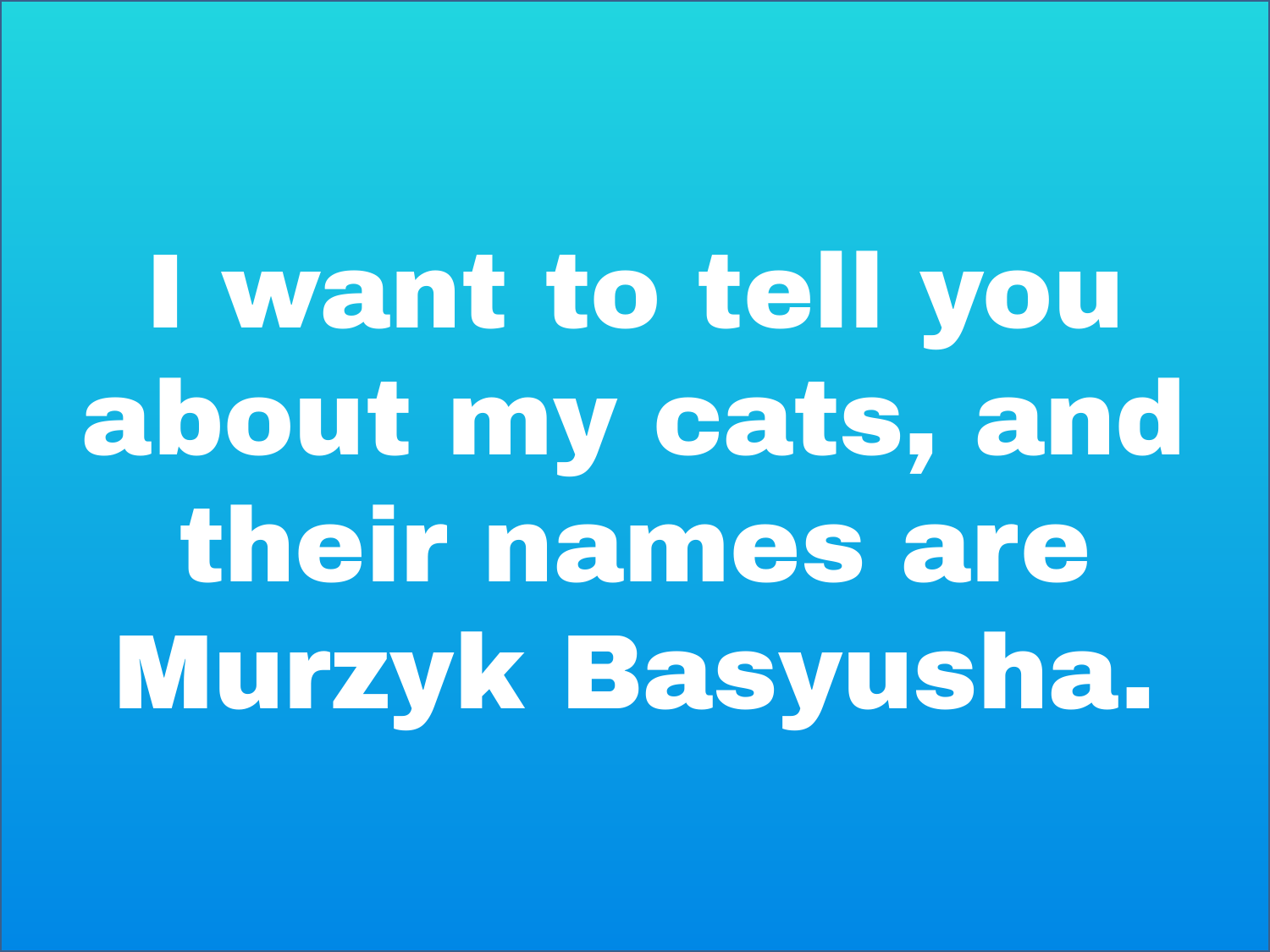

I want to tell you about my cats, and their names are Murzyk Basyusha.